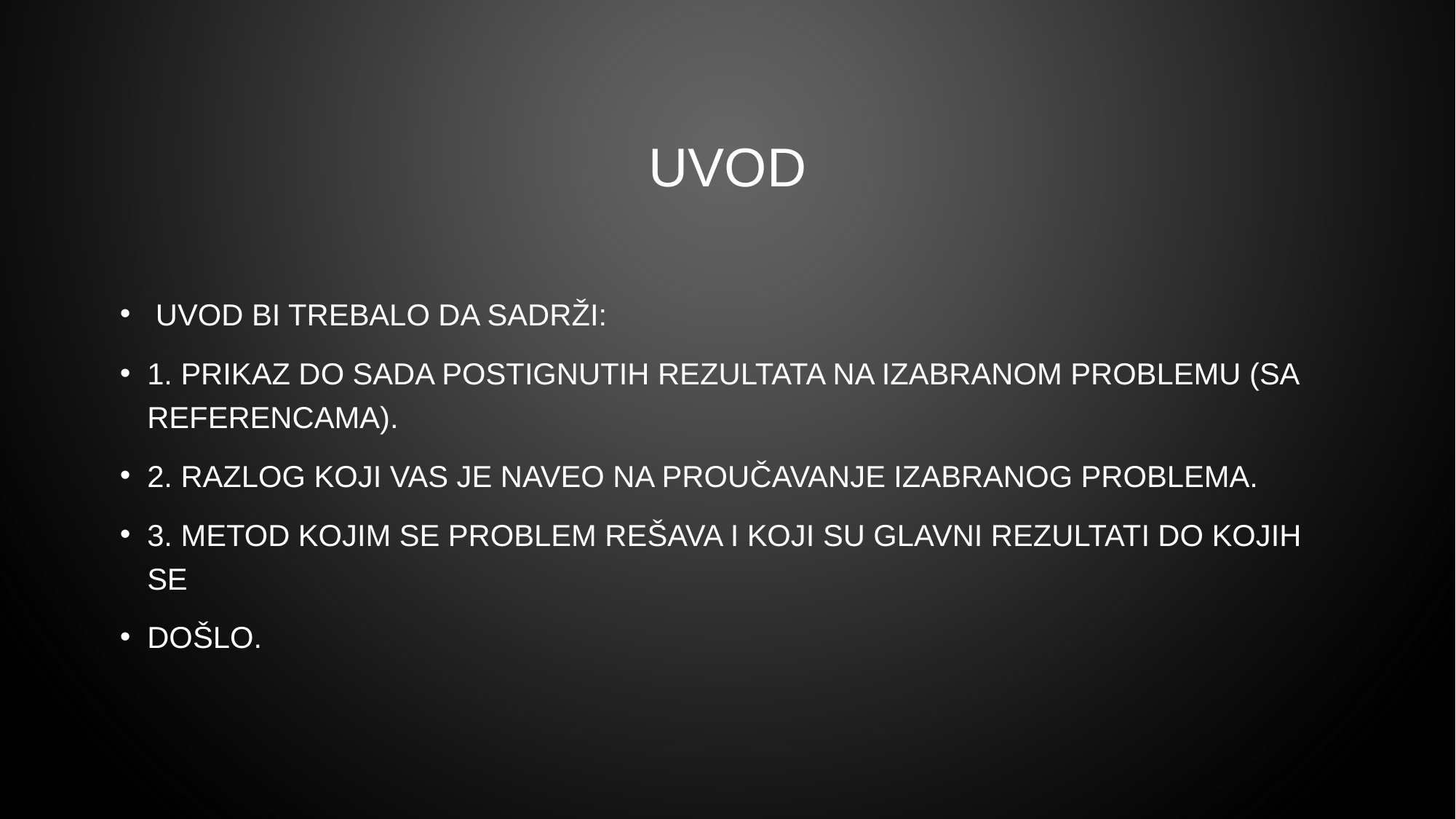

# Uvod
 Uvod bi trebalo da sadrži:
1. Prikaz do sada postignutih rezultata na izabranom problemu (sa referencama).
2. Razlog koji vas je naveo na proučavanje izabranog problema.
3. Metod kojim se problem rešava i koji su glavni rezultati do kojih se
došlo.